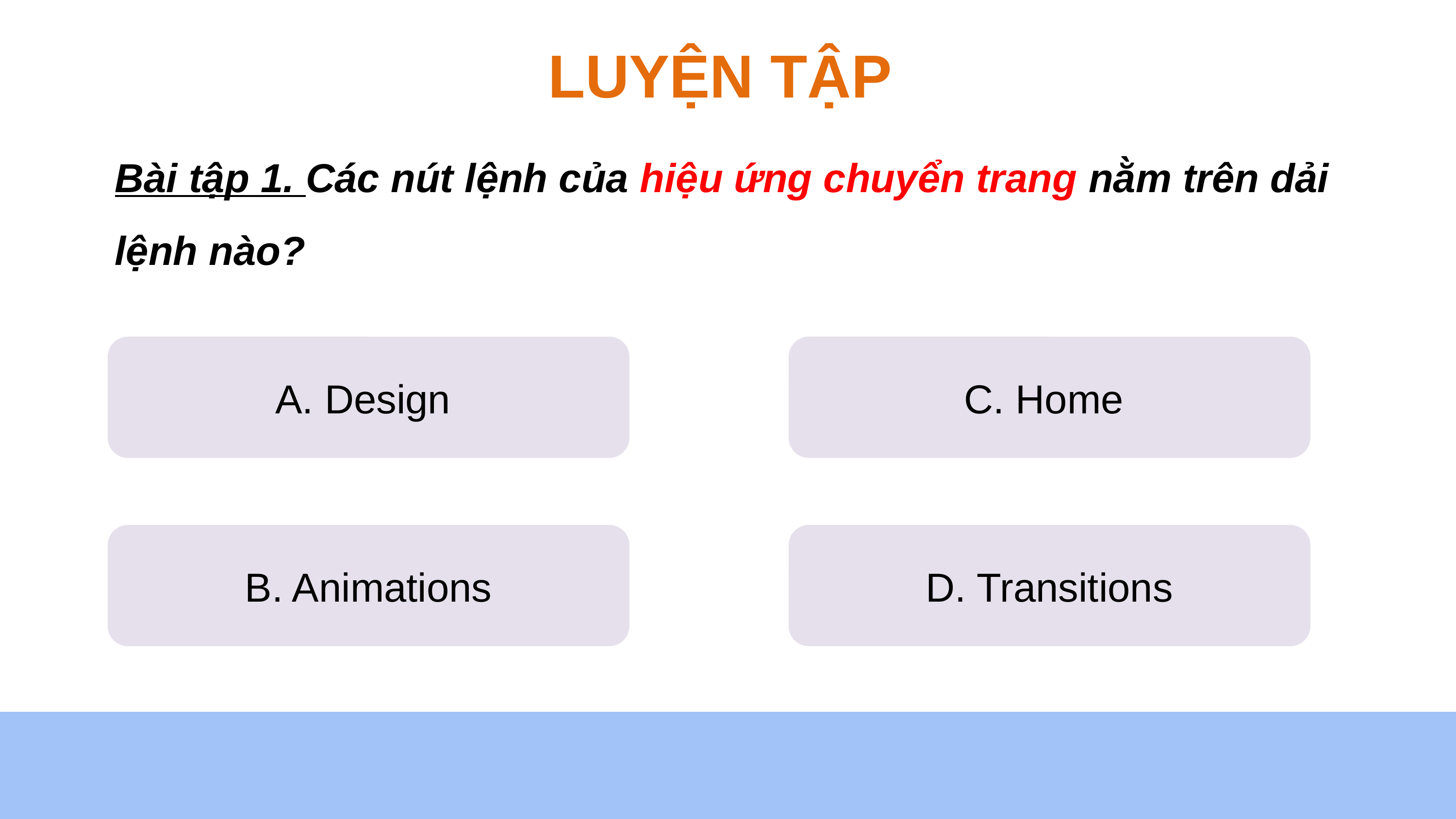

LUYỆN TẬP
Bài tập 1. Các nút lệnh của hiệu ứng chuyển trang nằm trên dải lệnh nào?
A. Design
C. Home
B. Animations
D. Transitions